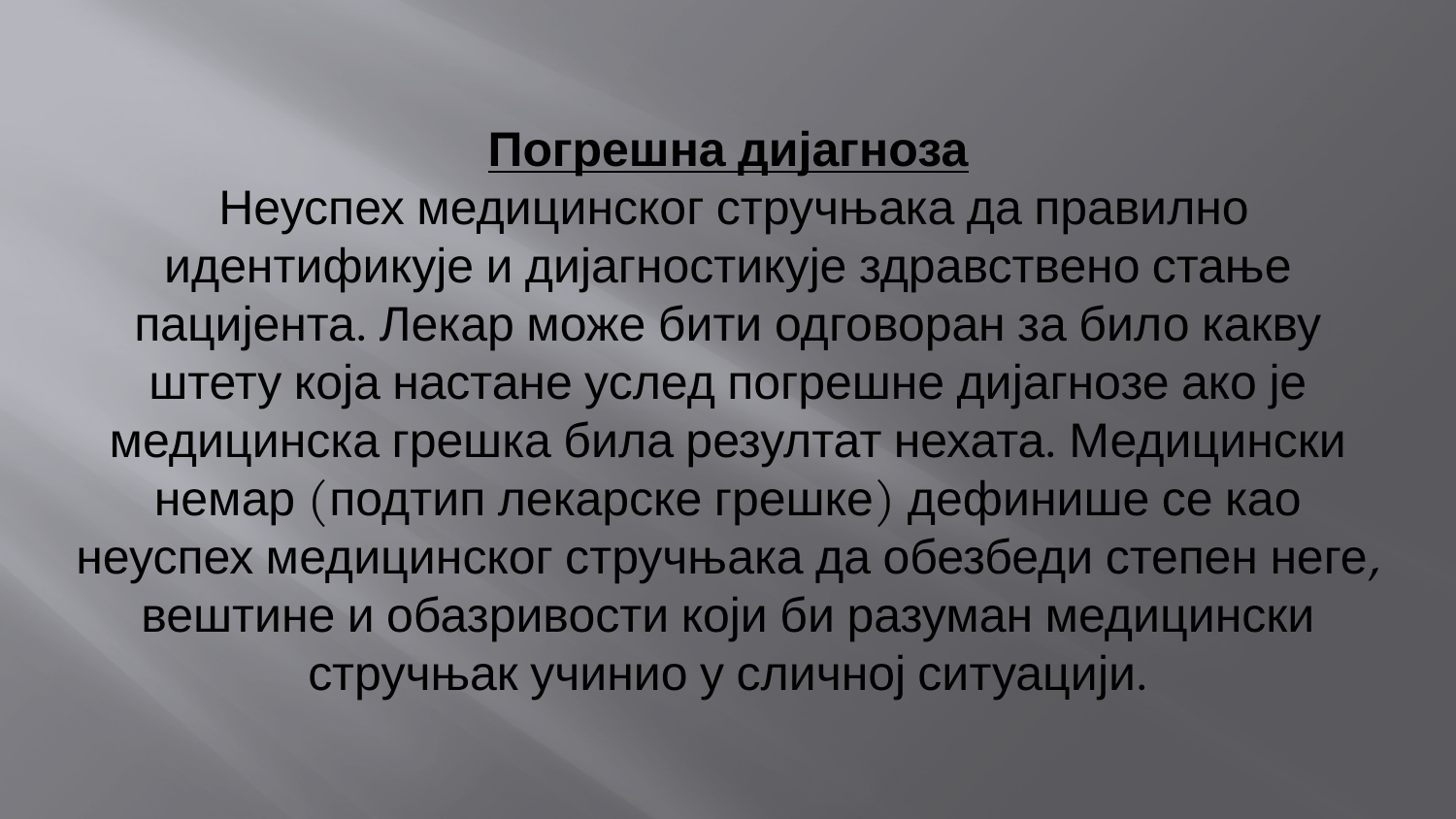

# Погрешна дијагноза Неуспех медицинског стручњака да правилно идентификује и дијагностикује здравствено стање пацијента. Лекар може бити одговоран за било какву штету која настане услед погрешне дијагнозе ако је медицинска грешка била резултат нехата. Медицински немар (подтип лекарске грешке) дефинише се као неуспех медицинског стручњака да обезбеди степен неге, вештине и обазривости који би разуман медицински стручњак учинио у сличној ситуацији.